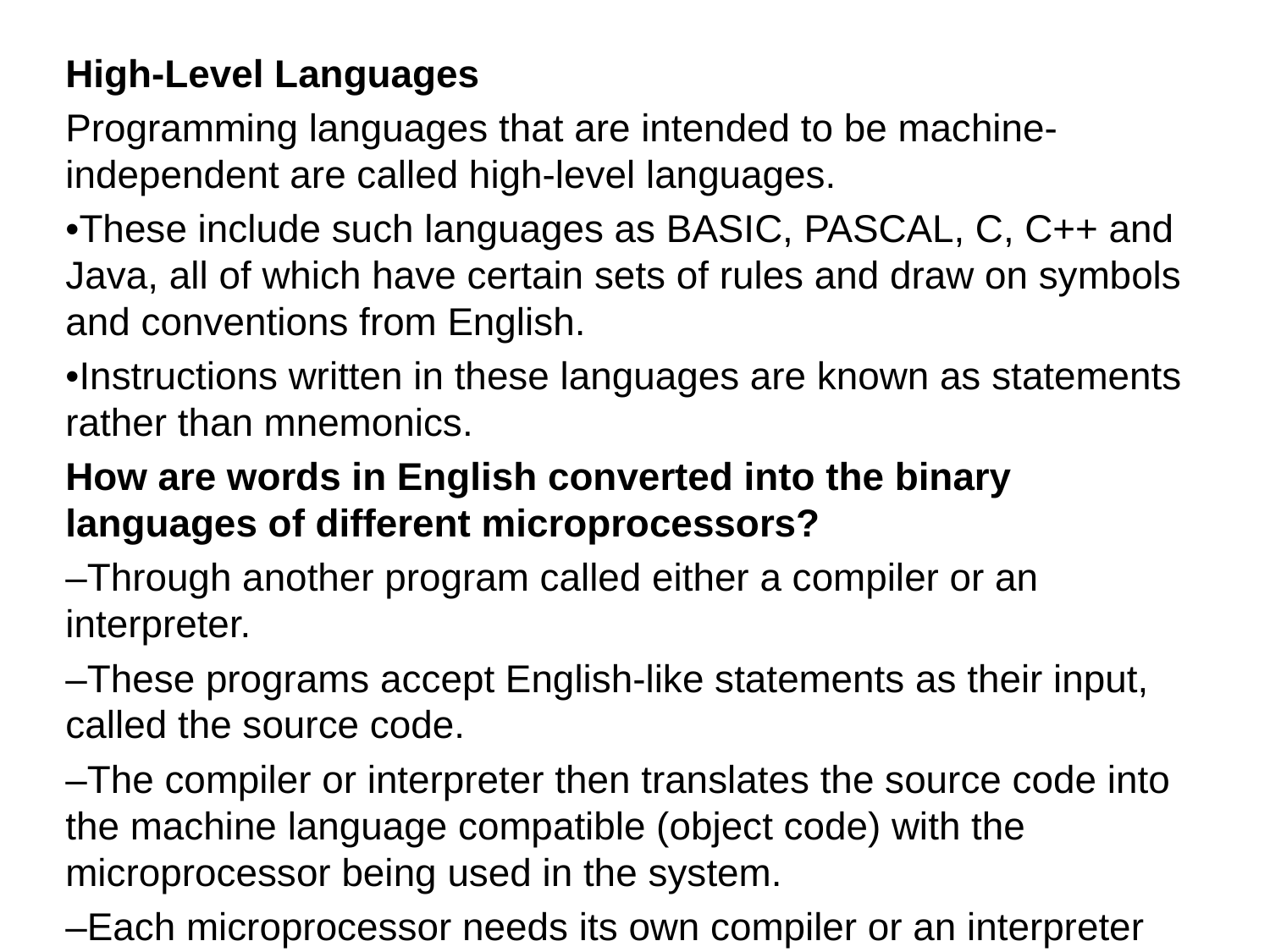

High-Level Languages
Programming languages that are intended to be machine-independent are called high-level languages.
•These include such languages as BASIC, PASCAL, C, C++ and Java, all of which have certain sets of rules and draw on symbols and conventions from English.
•Instructions written in these languages are known as statements rather than mnemonics.
How are words in English converted into the binary languages of different microprocessors?
–Through another program called either a compiler or an interpreter.
–These programs accept English-like statements as their input, called the source code.
–The compiler or interpreter then translates the source code into the machine language compatible (object code) with the microprocessor being used in the system.
–Each microprocessor needs its own compiler or an interpreter for each high-level language.